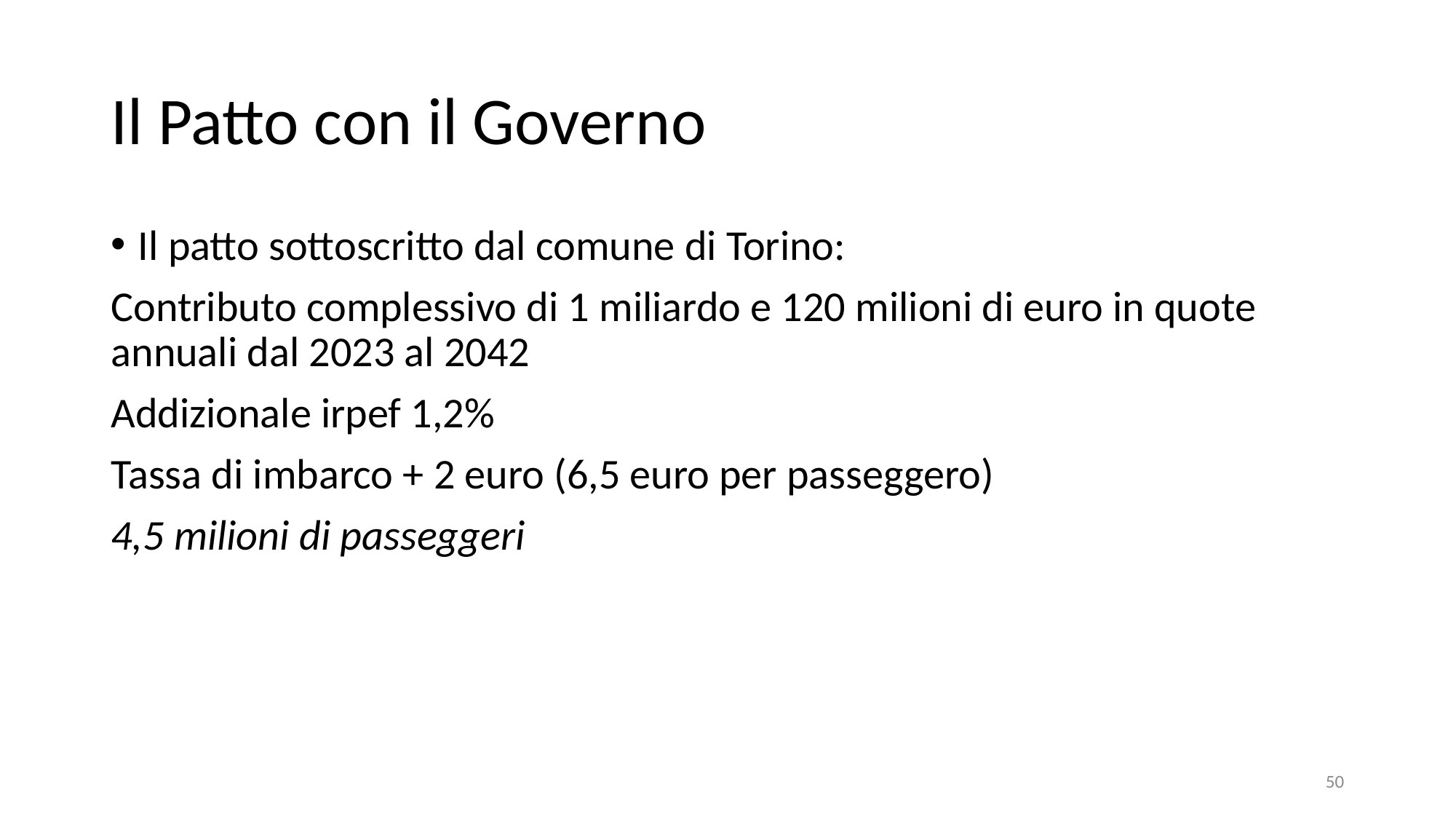

# Il Patto con il Governo
Il patto sottoscritto dal comune di Torino:
Contributo complessivo di 1 miliardo e 120 milioni di euro in quote annuali dal 2023 al 2042
Addizionale irpef 1,2%
Tassa di imbarco + 2 euro (6,5 euro per passeggero)
4,5 milioni di passeggeri
50